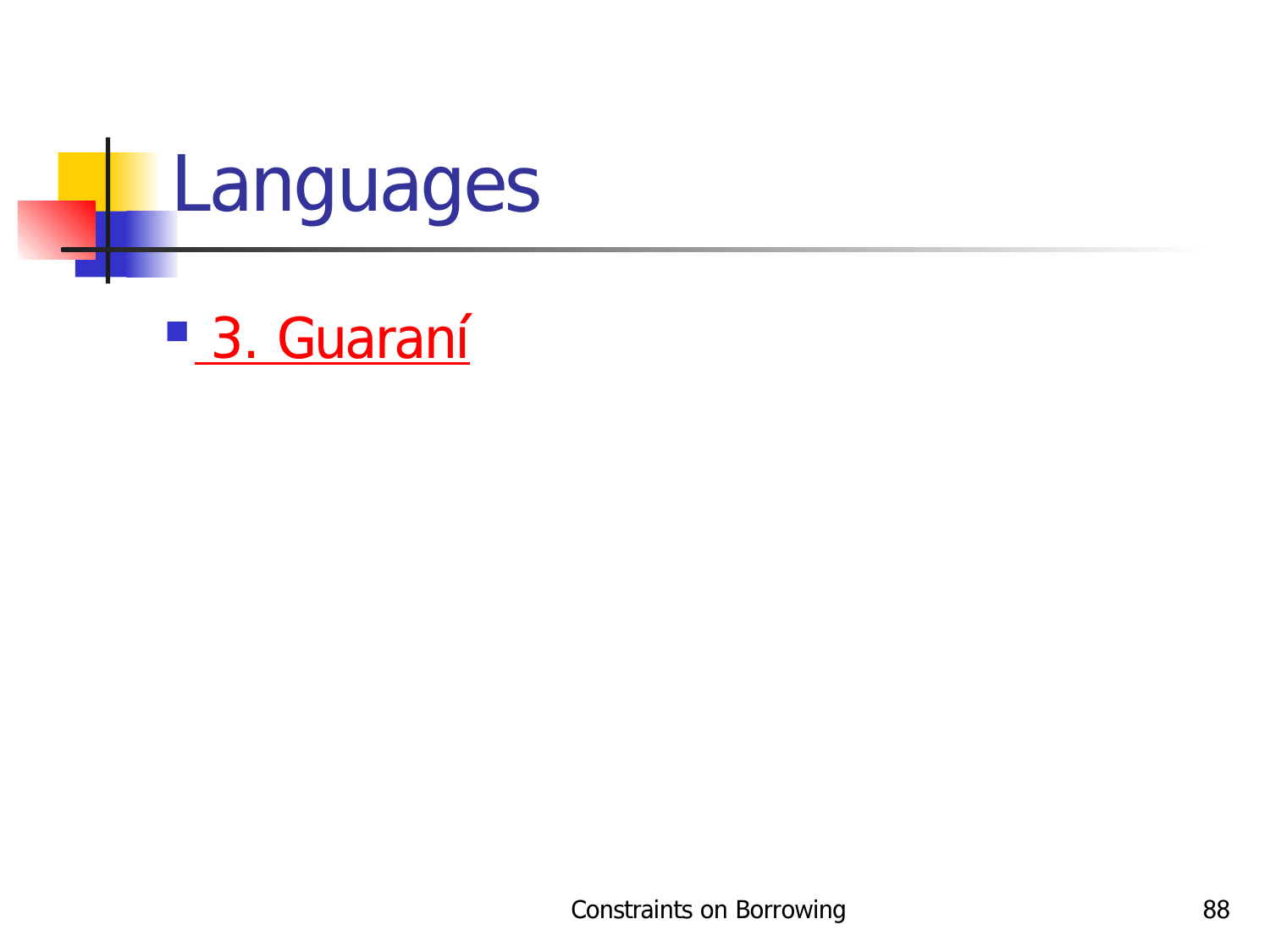

# Languages
 3. Guaraní
Constraints on Borrowing
88